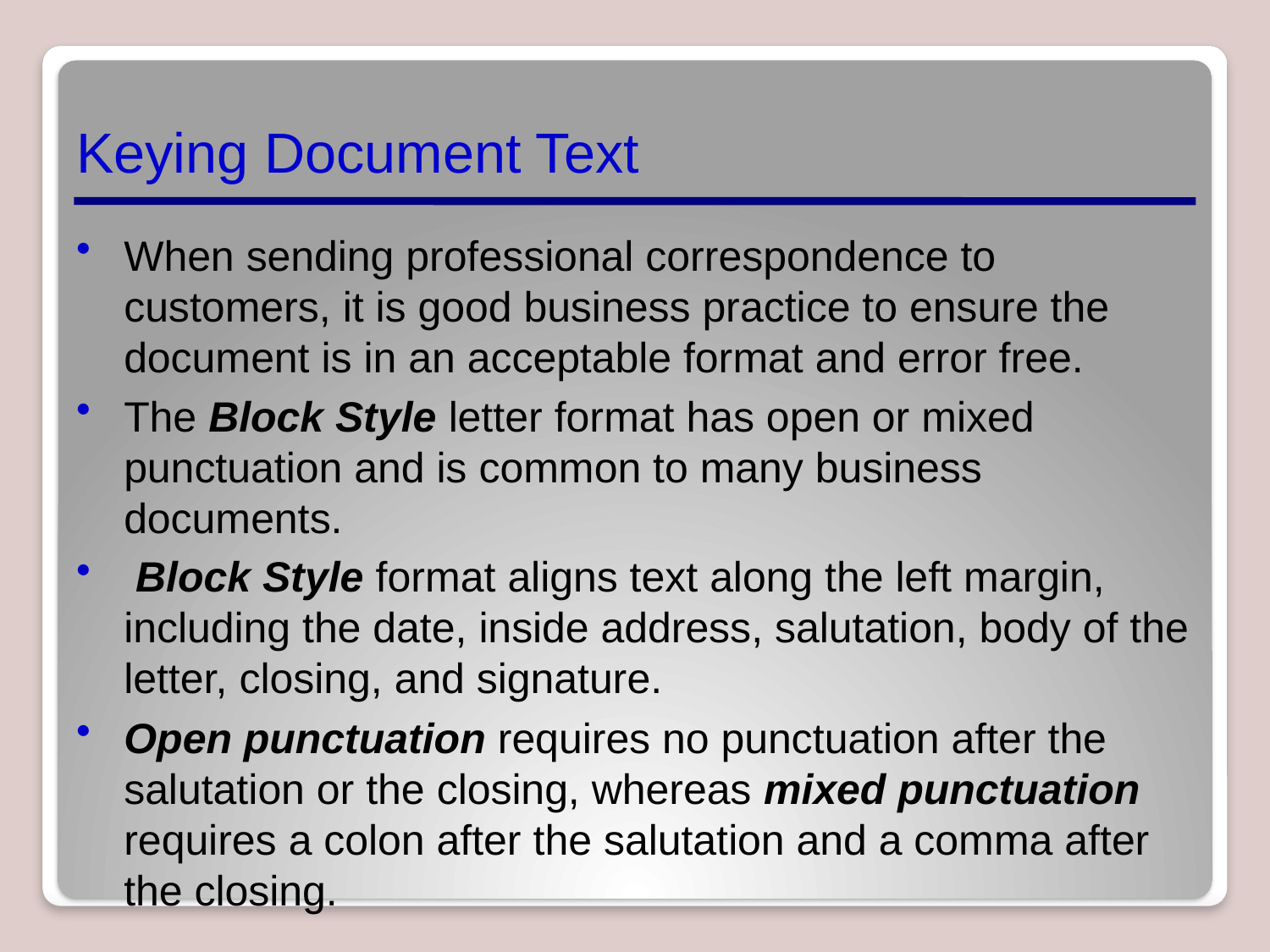

# Keying Document Text
When sending professional correspondence to customers, it is good business practice to ensure the document is in an acceptable format and error free.
The Block Style letter format has open or mixed punctuation and is common to many business documents.
 Block Style format aligns text along the left margin, including the date, inside address, salutation, body of the letter, closing, and signature.
Open punctuation requires no punctuation after the salutation or the closing, whereas mixed punctuation requires a colon after the salutation and a comma after the closing.